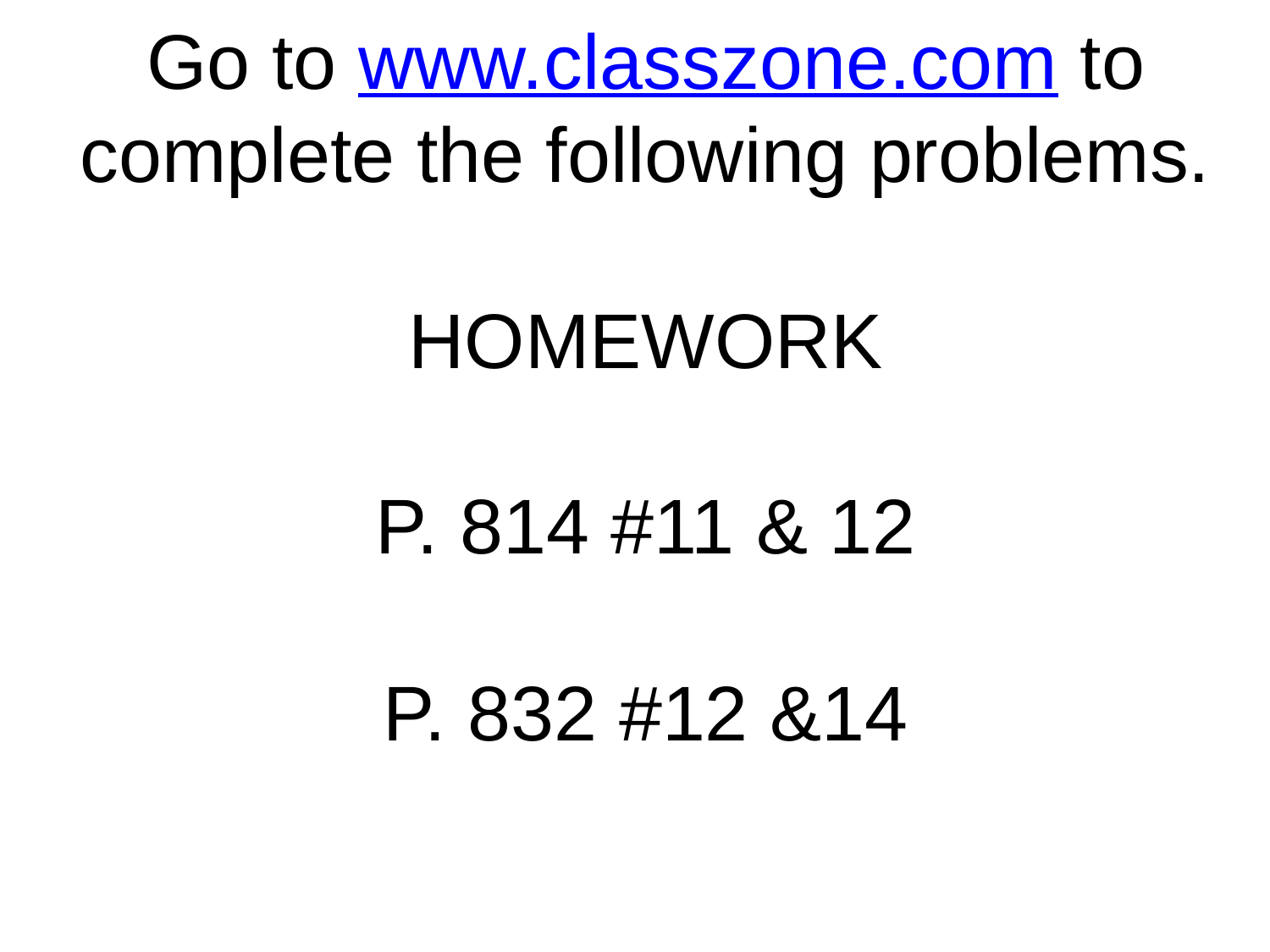

Go to www.classzone.com to complete the following problems.

HOMEWORK

P. 814 #11 & 12

P. 832 #12 &14